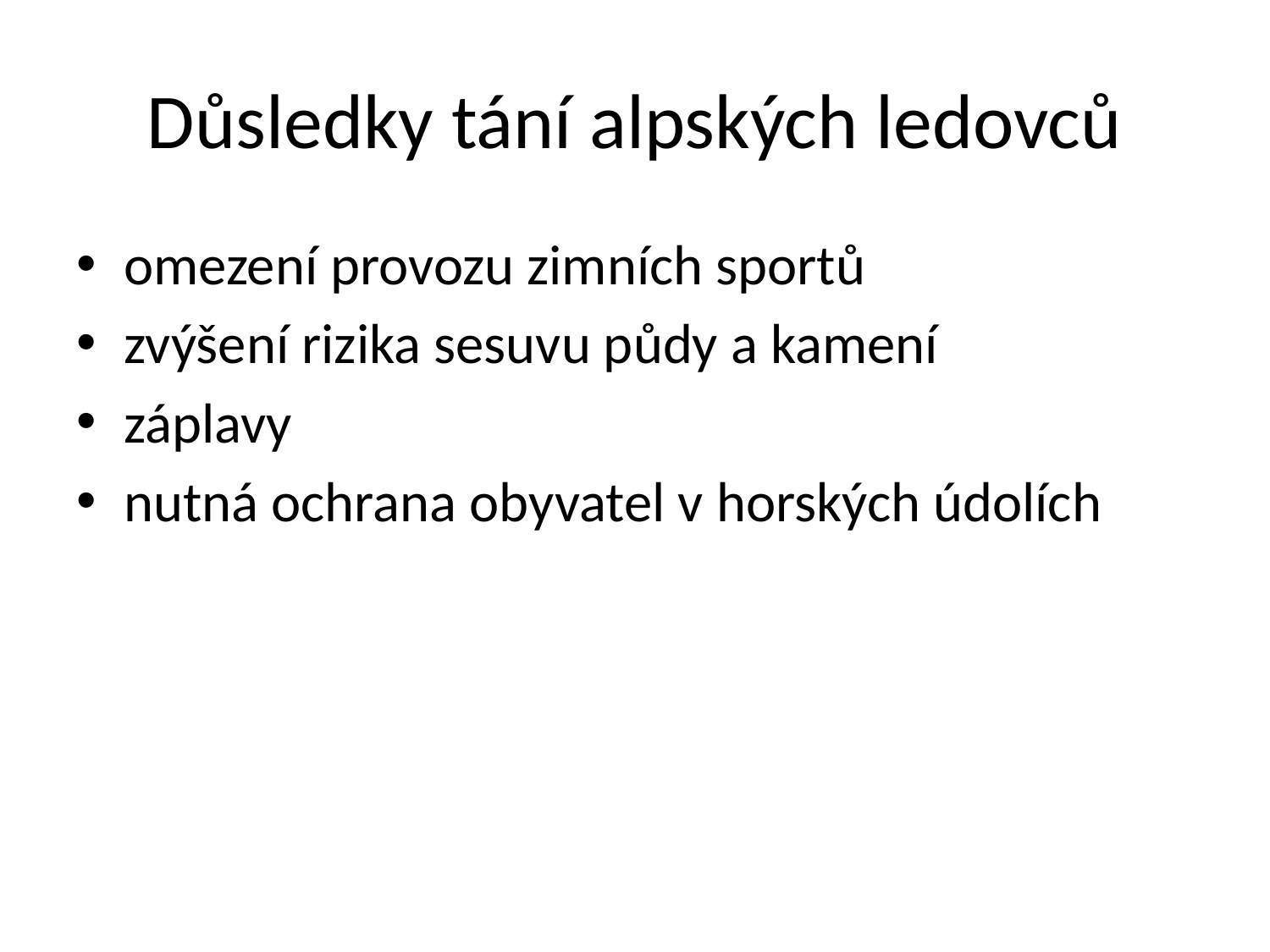

# Důsledky tání alpských ledovců
omezení provozu zimních sportů
zvýšení rizika sesuvu půdy a kamení
záplavy
nutná ochrana obyvatel v horských údolích